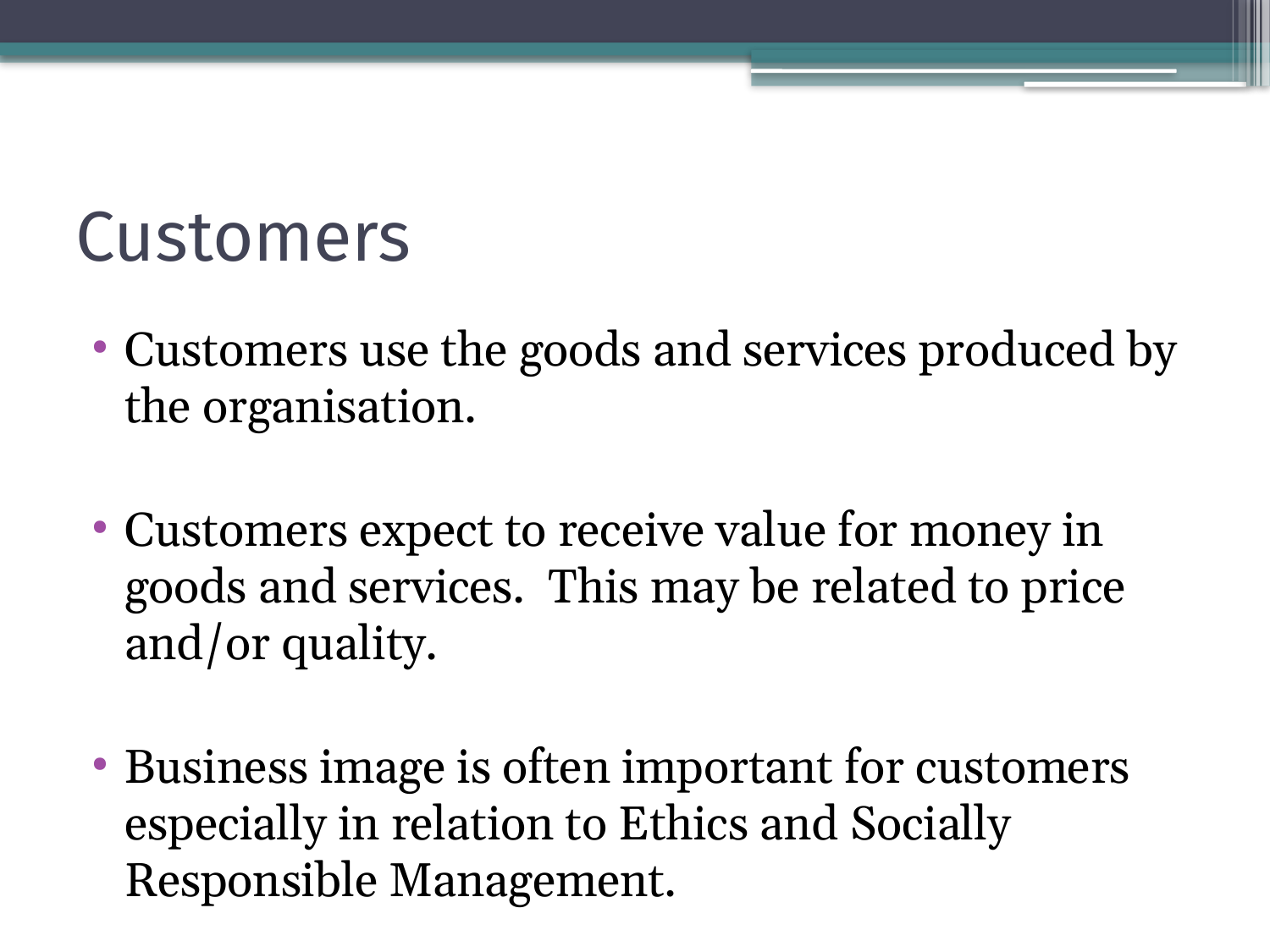

# Customers
Customers use the goods and services produced by the organisation.

Customers expect to receive value for money in goods and services.  This may be related to price and/or quality.

Business image is often important for customers especially in relation to Ethics and Socially Responsible Management.